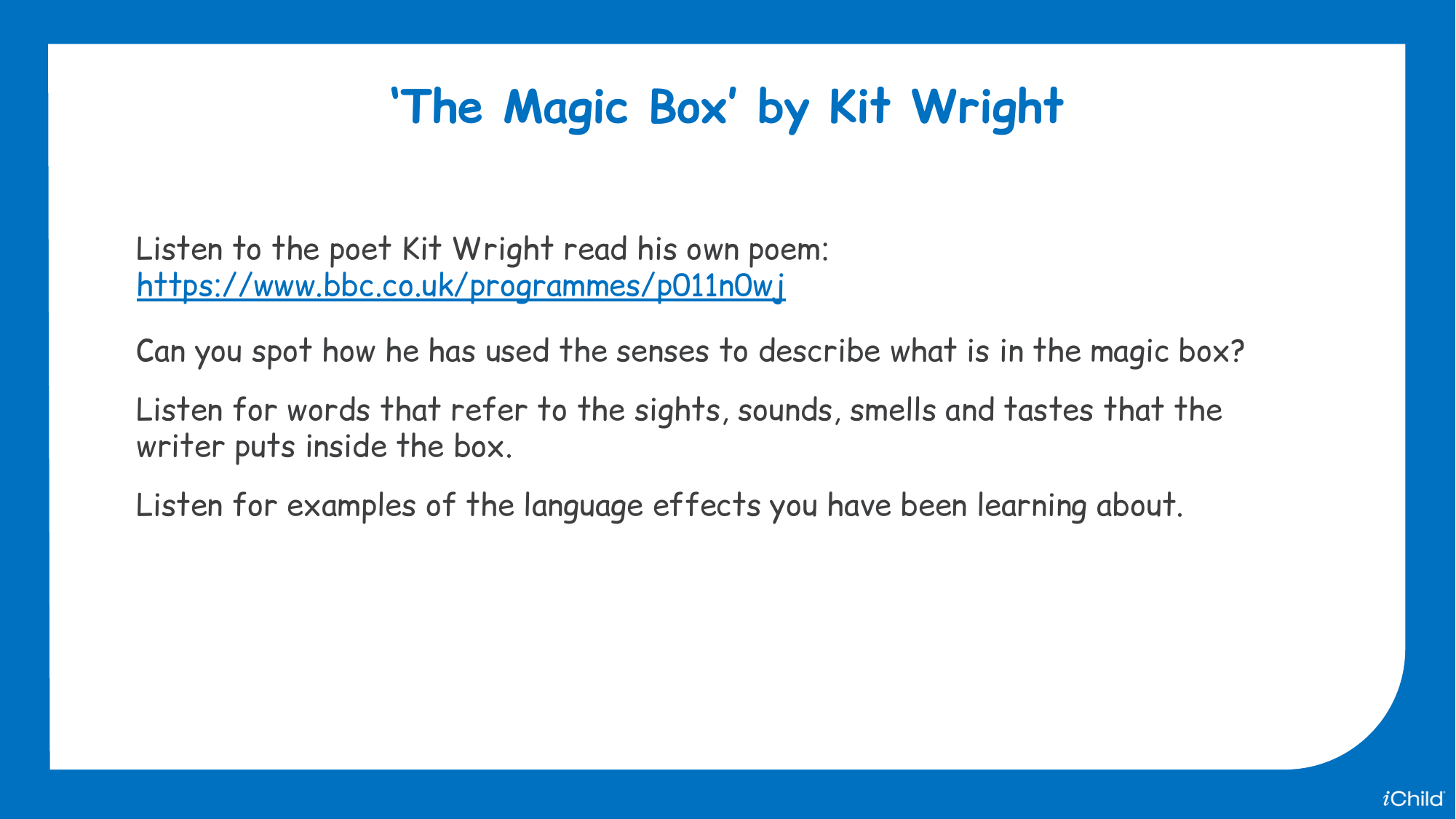

‘The Magic Box’ by Kit Wright
Listen to the poet Kit Wright read his own poem:
https://www.bbc.co.uk/programmes/p011n0wj
Can you spot how he has used the senses to describe what is in the magic box?
Listen for words that refer to the sights, sounds, smells and tastes that the writer puts inside the box.
Listen for examples of the language effects you have been learning about.